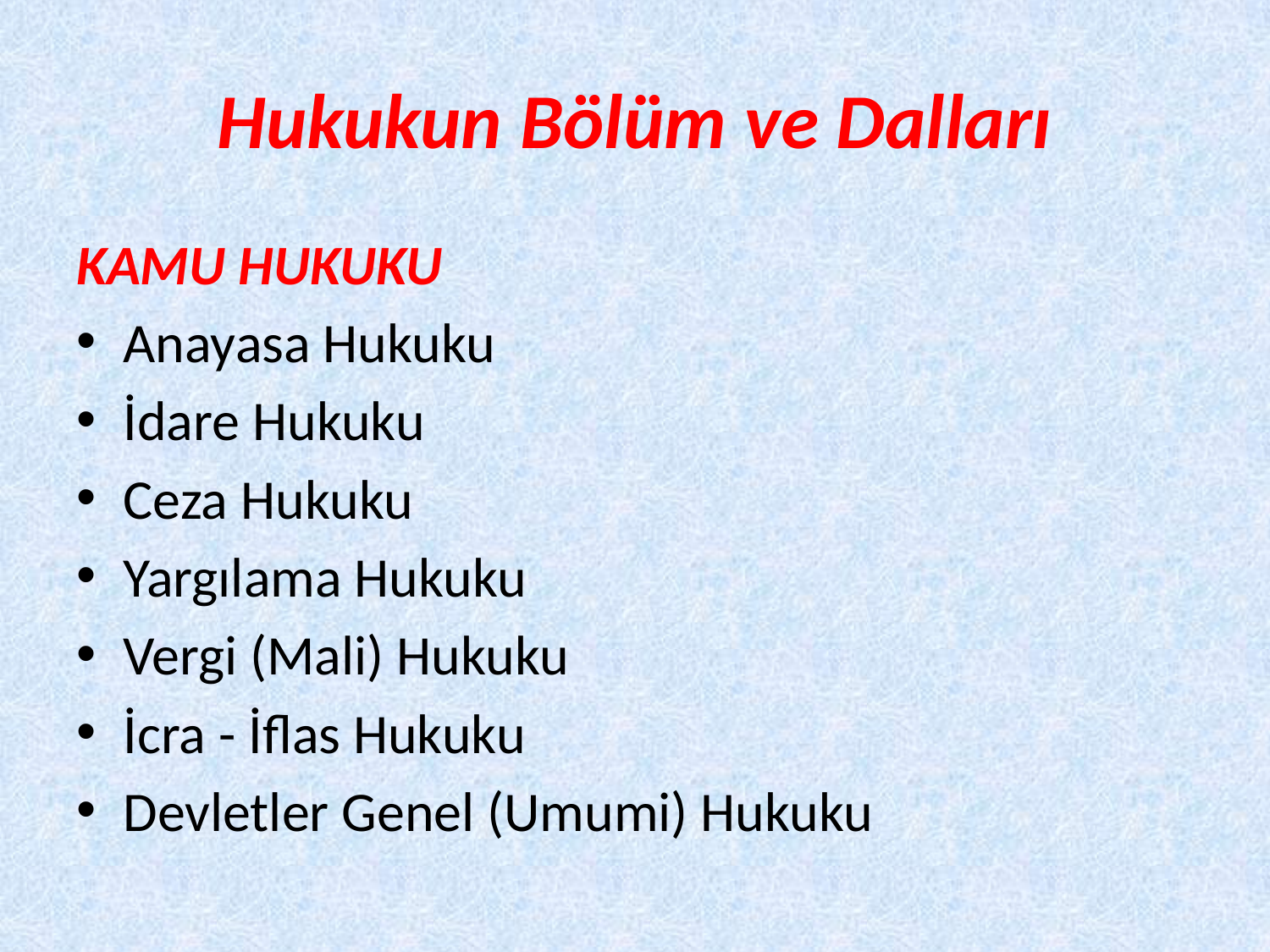

# Hukukun Bölüm ve Dalları
KAMU HUKUKU
Anayasa Hukuku
İdare Hukuku
Ceza Hukuku
Yargılama Hukuku
Vergi (Mali) Hukuku
İcra - İflas Hukuku
Devletler Genel (Umumi) Hukuku